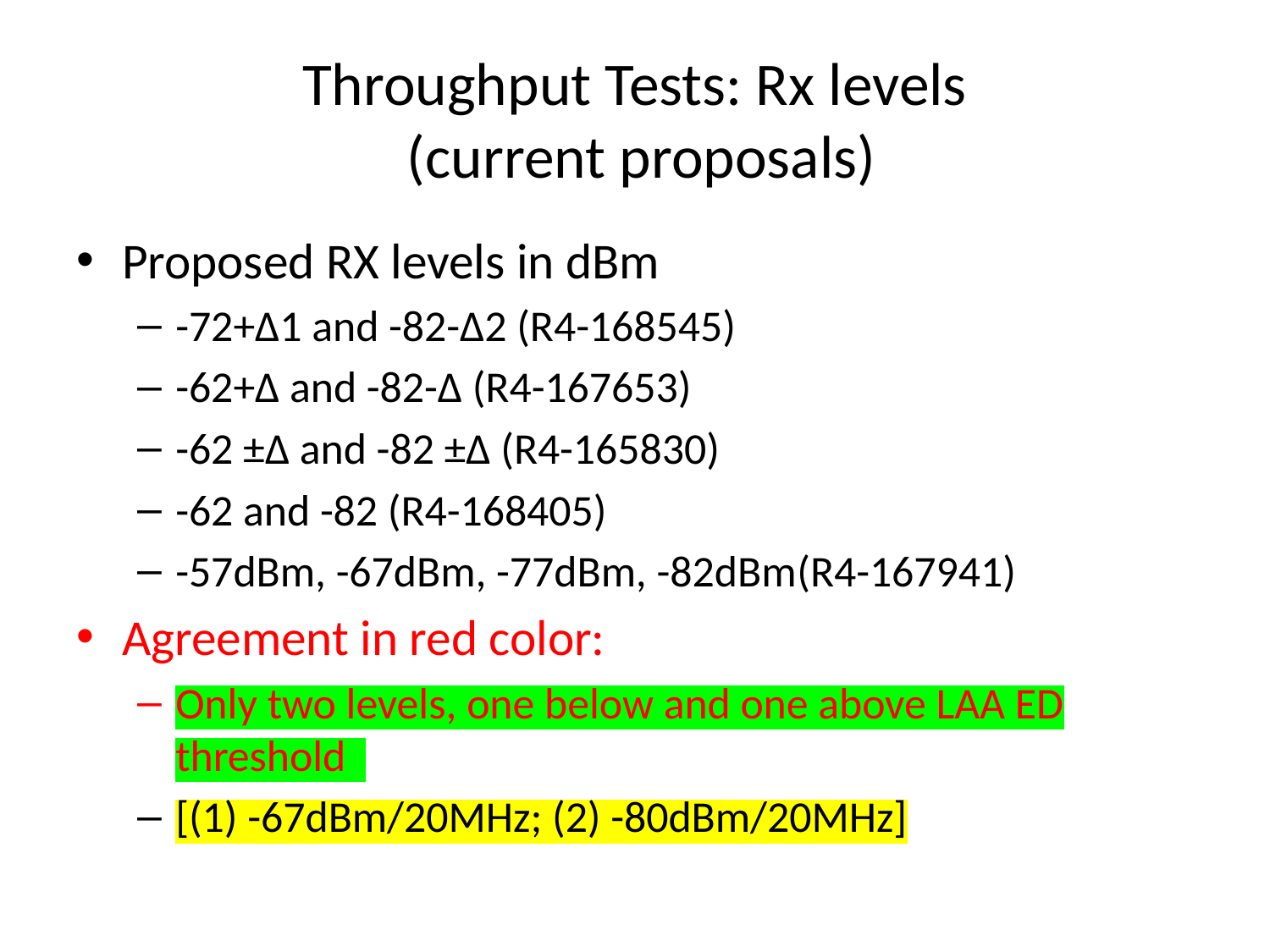

# Throughput Tests: Rx levels (current proposals)
Proposed RX levels in dBm
-72+∆1 and -82-∆2 (R4-168545)
-62+∆ and -82-∆ (R4-167653)
-62 ±∆ and -82 ±∆ (R4-165830)
-62 and -82 (R4-168405)
-57dBm, -67dBm, -77dBm, -82dBm(R4-167941)
Agreement in red color:
Only two levels, one below and one above LAA ED threshold
[(1) -67dBm/20MHz; (2) -80dBm/20MHz]